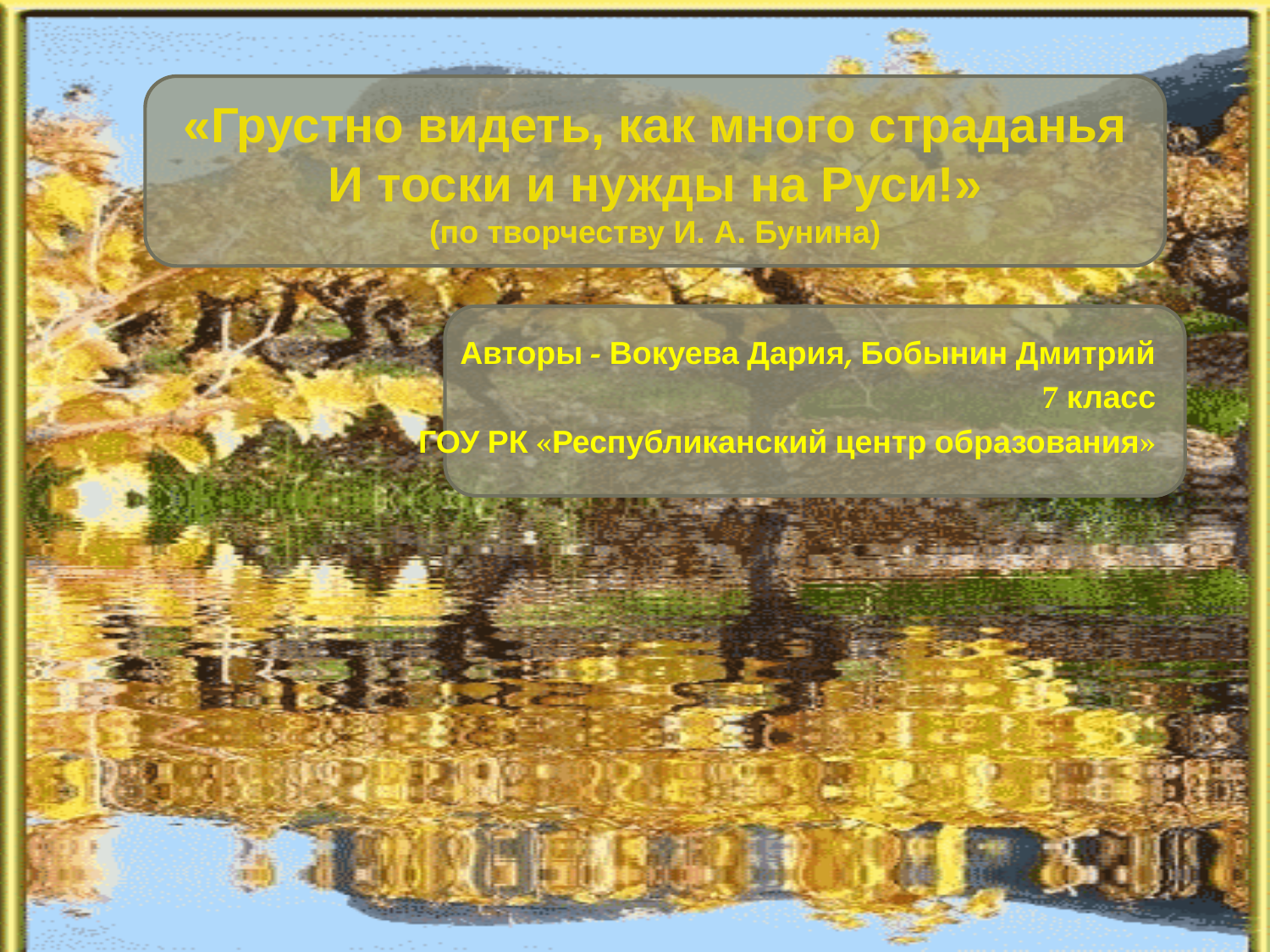

# «Грустно видеть, как много страданья И тоски и нужды на Руси!» (по творчеству И. А. Бунина)

Авторы - Вокуева Дария, Бобынин Дмитрий
7 класс
ГОУ РК «Республиканский центр образования»